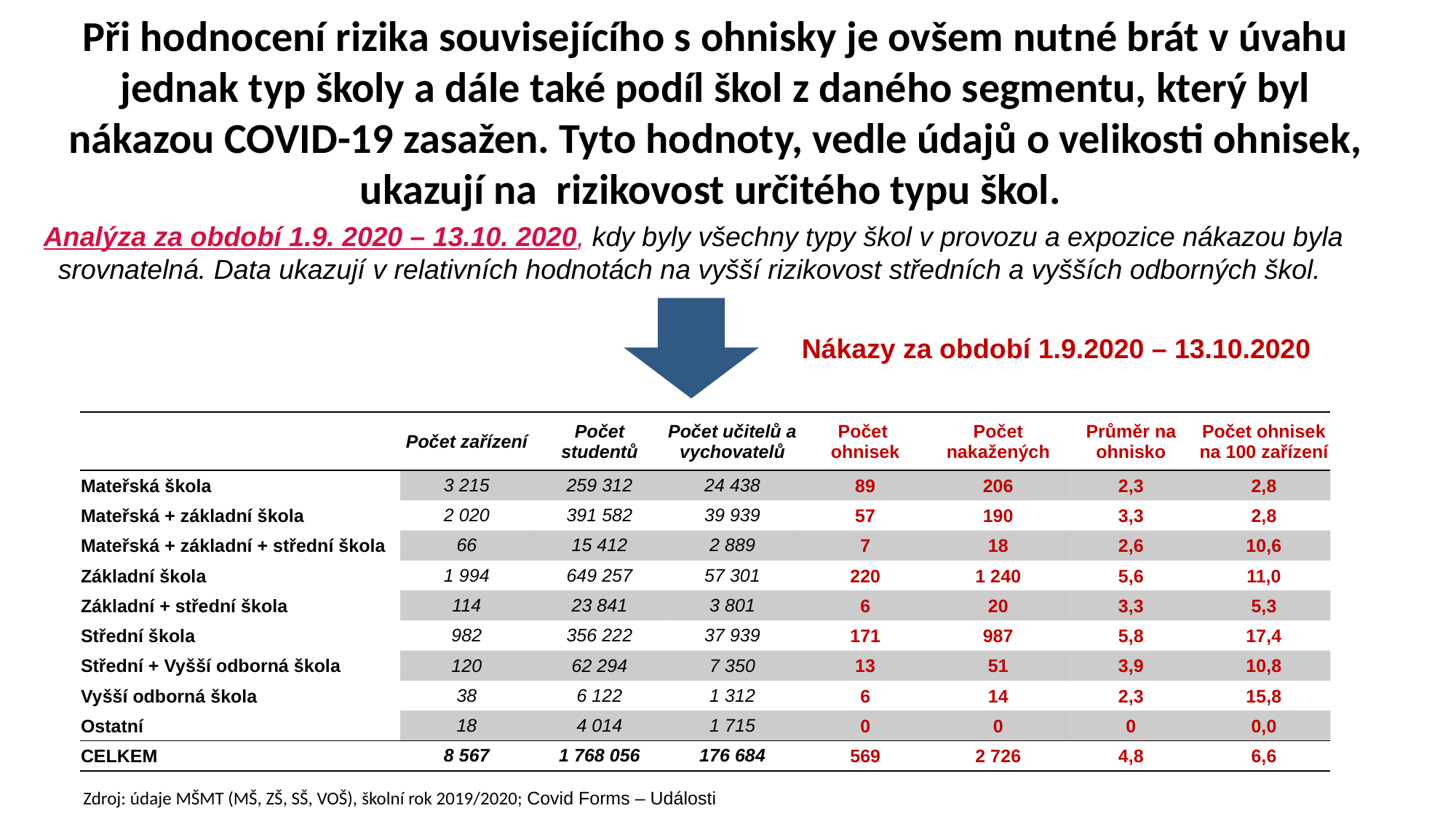

Při hodnocení rizika souvisejícího s ohnisky je ovšem nutné brát v úvahu jednak typ školy a dále také podíl škol z daného segmentu, který byl nákazou COVID-19 zasažen. Tyto hodnoty, vedle údajů o velikosti ohnisek, ukazují na  rizikovost určitého typu škol.
Analýza za období 1.9. 2020 – 13.10. 2020, kdy byly všechny typy škol v provozu a expozice nákazou byla srovnatelná. Data ukazují v relativních hodnotách na vyšší rizikovost středních a vyšších odborných škol.

Nákazy za období 1.9.2020 – 13.10.2020
|  | Počet zařízení | Počet studentů | Počet učitelů a vychovatelů | Počet ohnisek | Počet nakažených | Průměr na ohnisko | Počet ohnisek na 100 zařízení |
| --- | --- | --- | --- | --- | --- | --- | --- |
| Mateřská škola | 3 215 | 259 312 | 24 438 | 89 | 206 | 2,3 | 2,8 |
| Mateřská + základní škola | 2 020 | 391 582 | 39 939 | 57 | 190 | 3,3 | 2,8 |
| Mateřská + základní + střední škola | 66 | 15 412 | 2 889 | 7 | 18 | 2,6 | 10,6 |
| Základní škola | 1 994 | 649 257 | 57 301 | 220 | 1 240 | 5,6 | 11,0 |
| Základní + střední škola | 114 | 23 841 | 3 801 | 6 | 20 | 3,3 | 5,3 |
| Střední škola | 982 | 356 222 | 37 939 | 171 | 987 | 5,8 | 17,4 |
| Střední + Vyšší odborná škola | 120 | 62 294 | 7 350 | 13 | 51 | 3,9 | 10,8 |
| Vyšší odborná škola | 38 | 6 122 | 1 312 | 6 | 14 | 2,3 | 15,8 |
| Ostatní | 18 | 4 014 | 1 715 | 0 | 0 | 0 | 0,0 |
| CELKEM | 8 567 | 1 768 056 | 176 684 | 569 | 2 726 | 4,8 | 6,6 |
Zdroj: údaje MŠMT (MŠ, ZŠ, SŠ, VOŠ), školní rok 2019/2020; Covid Forms – Události